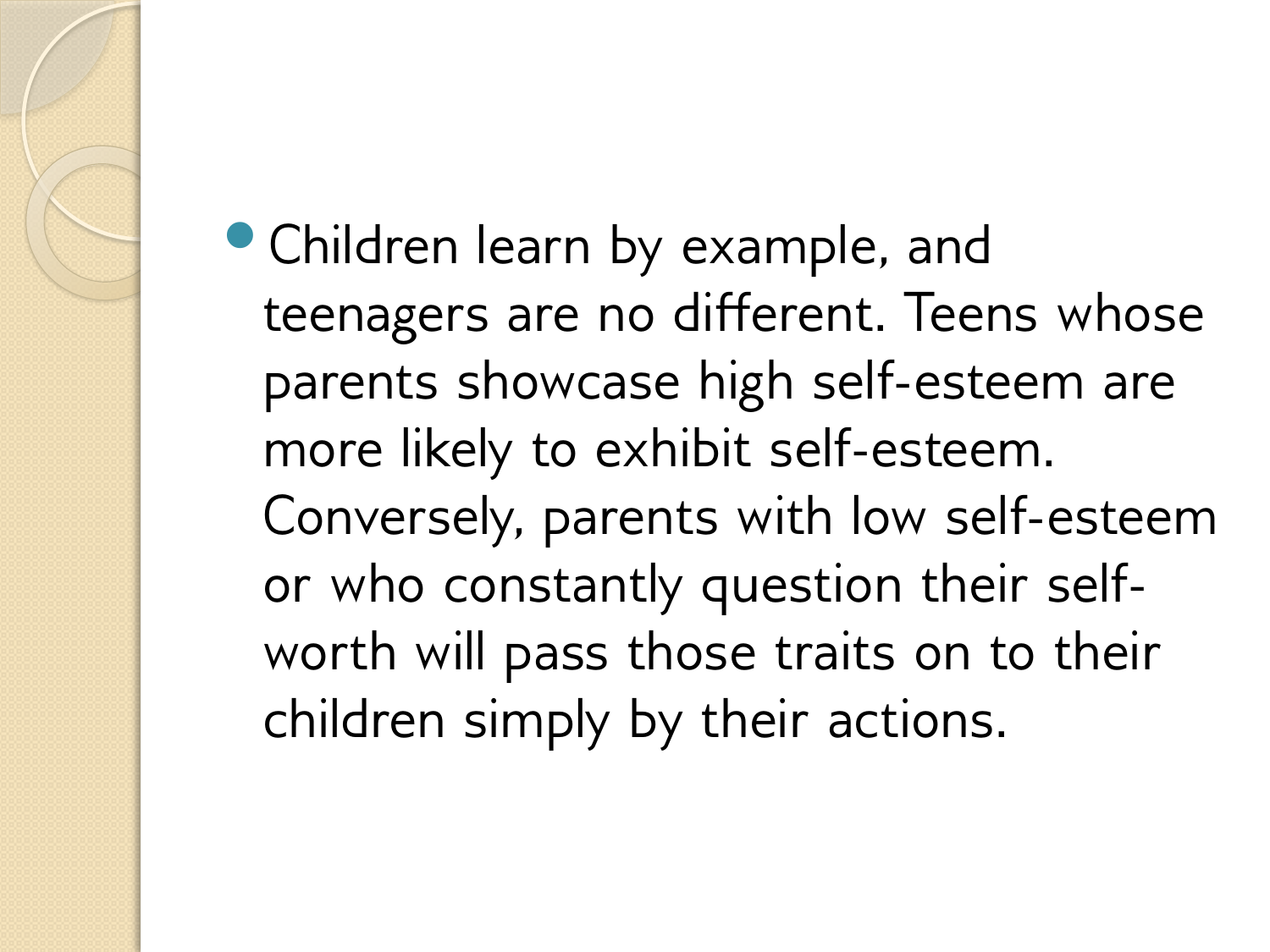

#
Children learn by example, and teenagers are no different. Teens whose parents showcase high self-esteem are more likely to exhibit self-esteem. Conversely, parents with low self-esteem or who constantly question their self-worth will pass those traits on to their children simply by their actions.